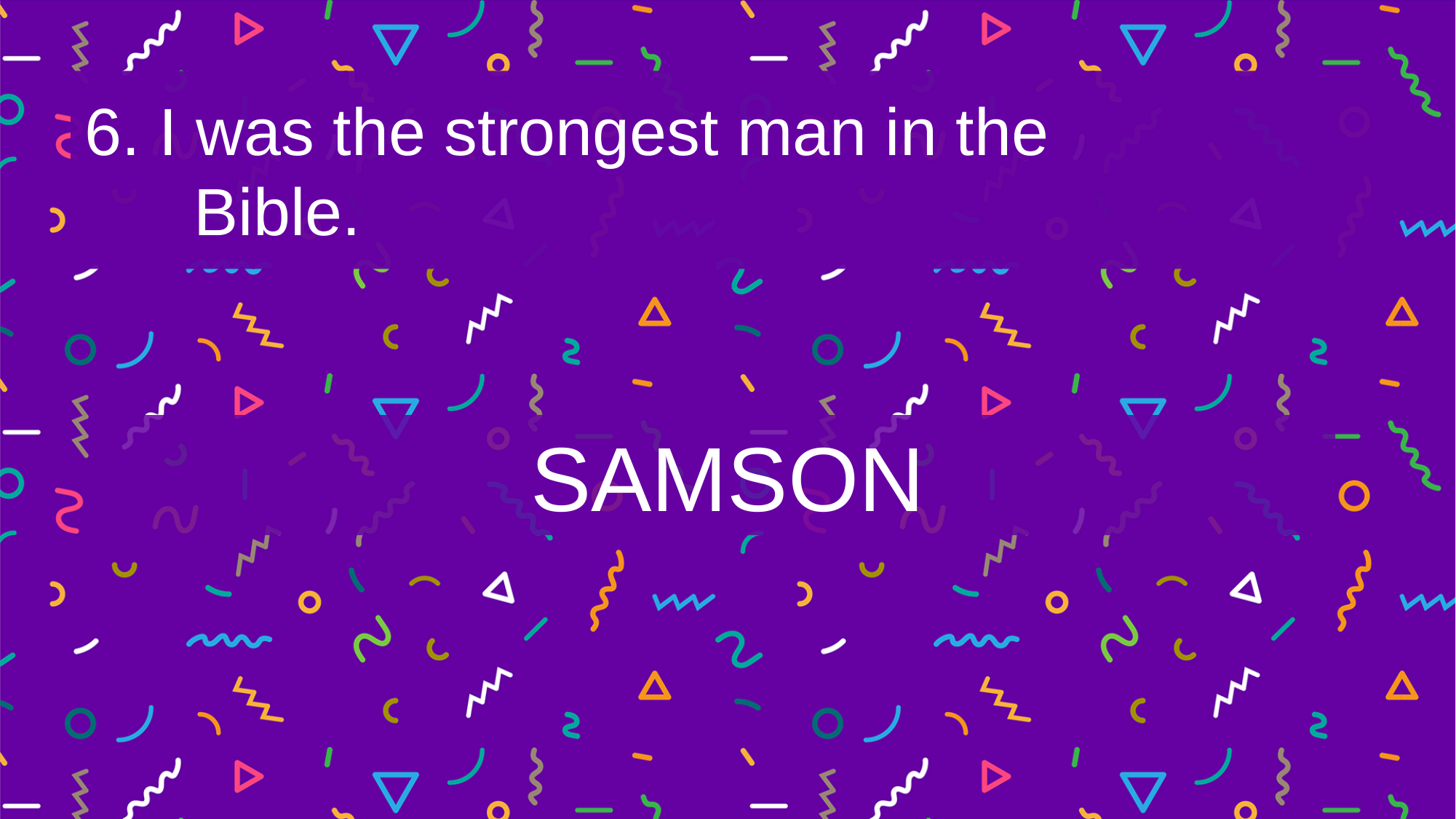

6. I was the strongest man in the
	Bible.
SAMSON